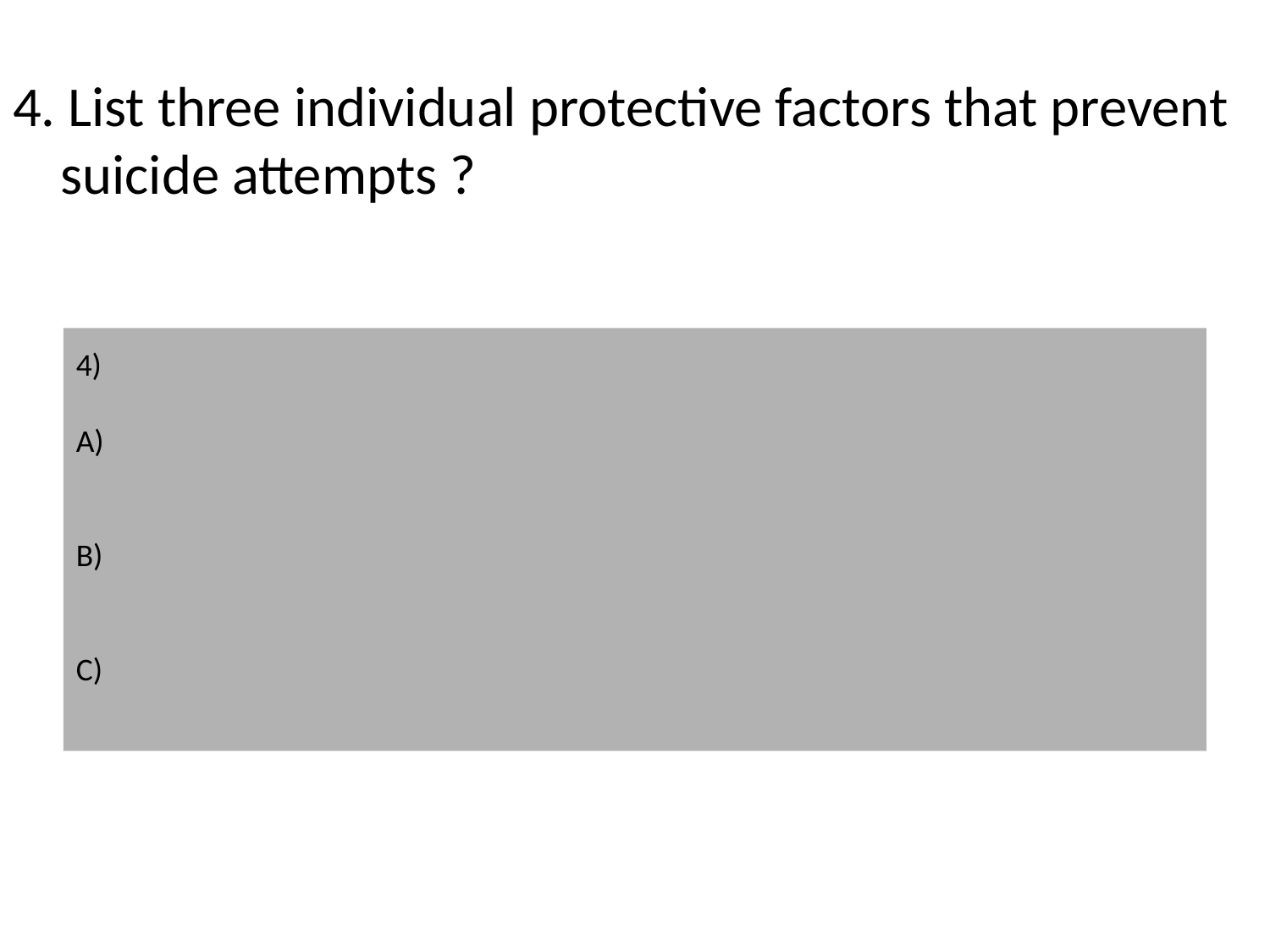

4. List three individual protective factors that prevent suicide attempts ?

4)

A)

B)

C)